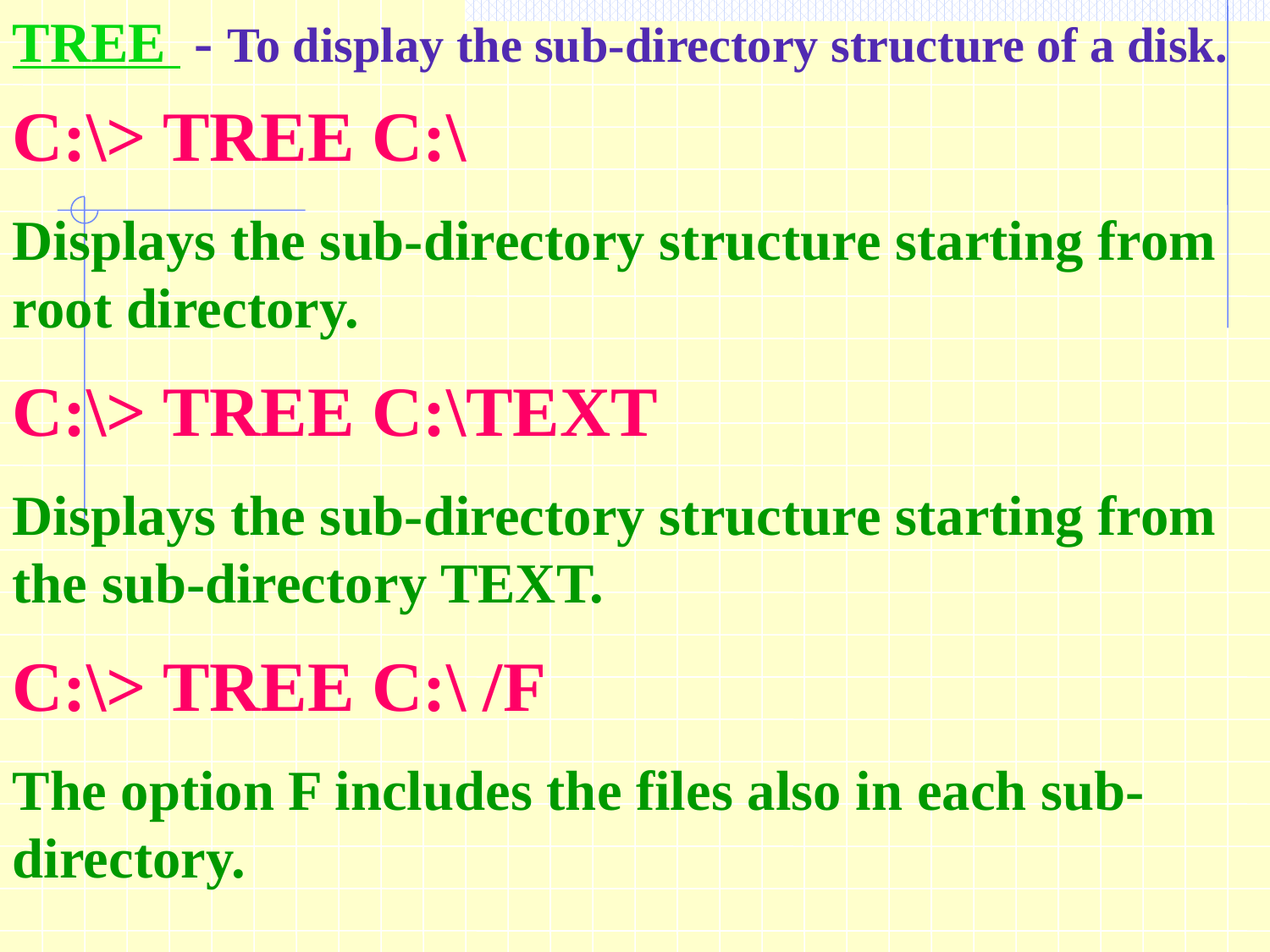

TREE  - To display the sub-directory structure of a disk.
C:\> TREE C:\
Displays the sub-directory structure starting from root directory.
C:\> TREE C:\TEXT
Displays the sub-directory structure starting from the sub-directory TEXT.
C:\> TREE C:\ /F
The option F includes the files also in each sub-directory.